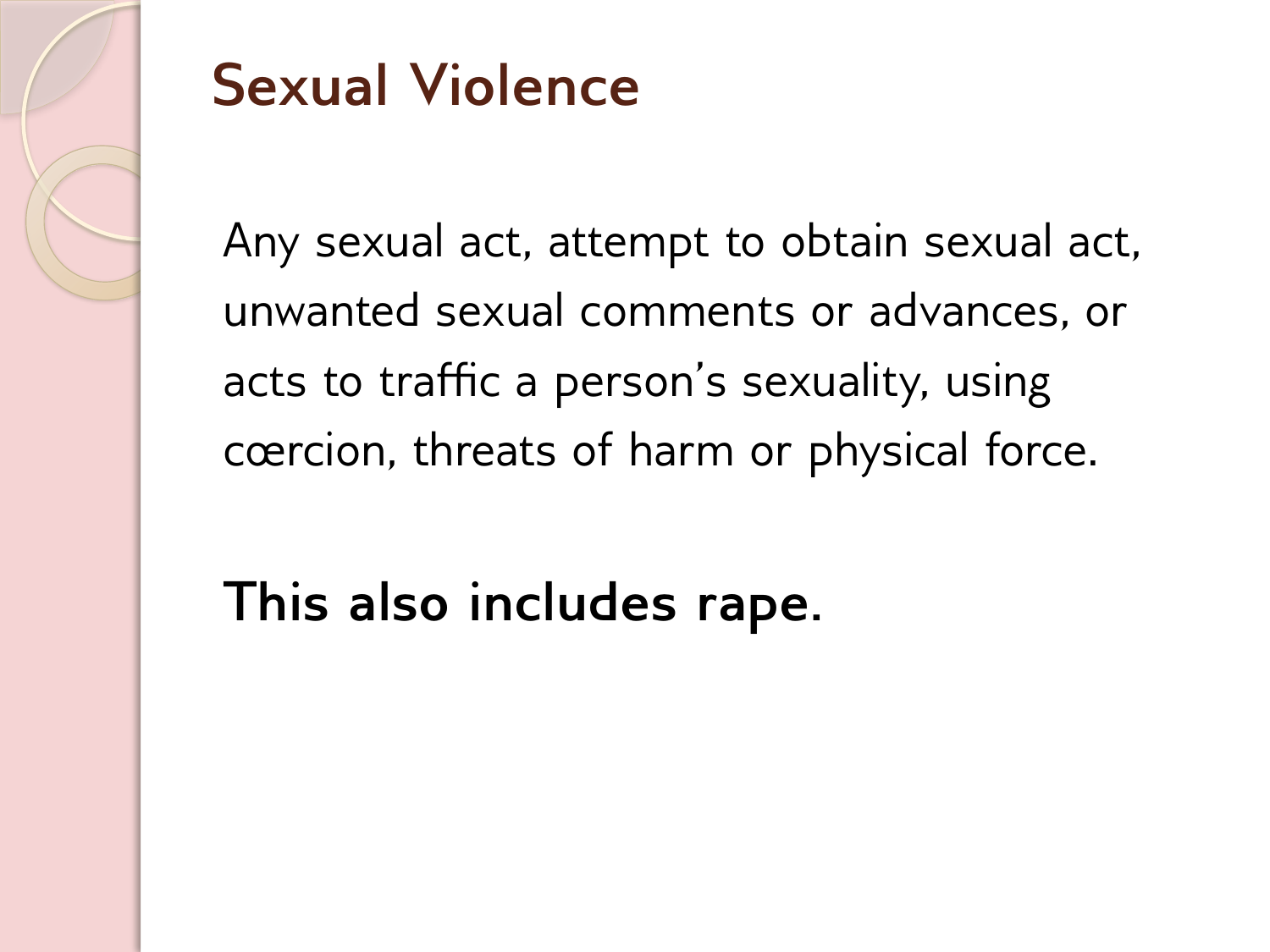

# Sexual Violence
Any sexual act, attempt to obtain sexual act,
unwanted sexual comments or advances, or
acts to traffic a person’s sexuality, using
coercion, threats of harm or physical force.

This also includes rape.